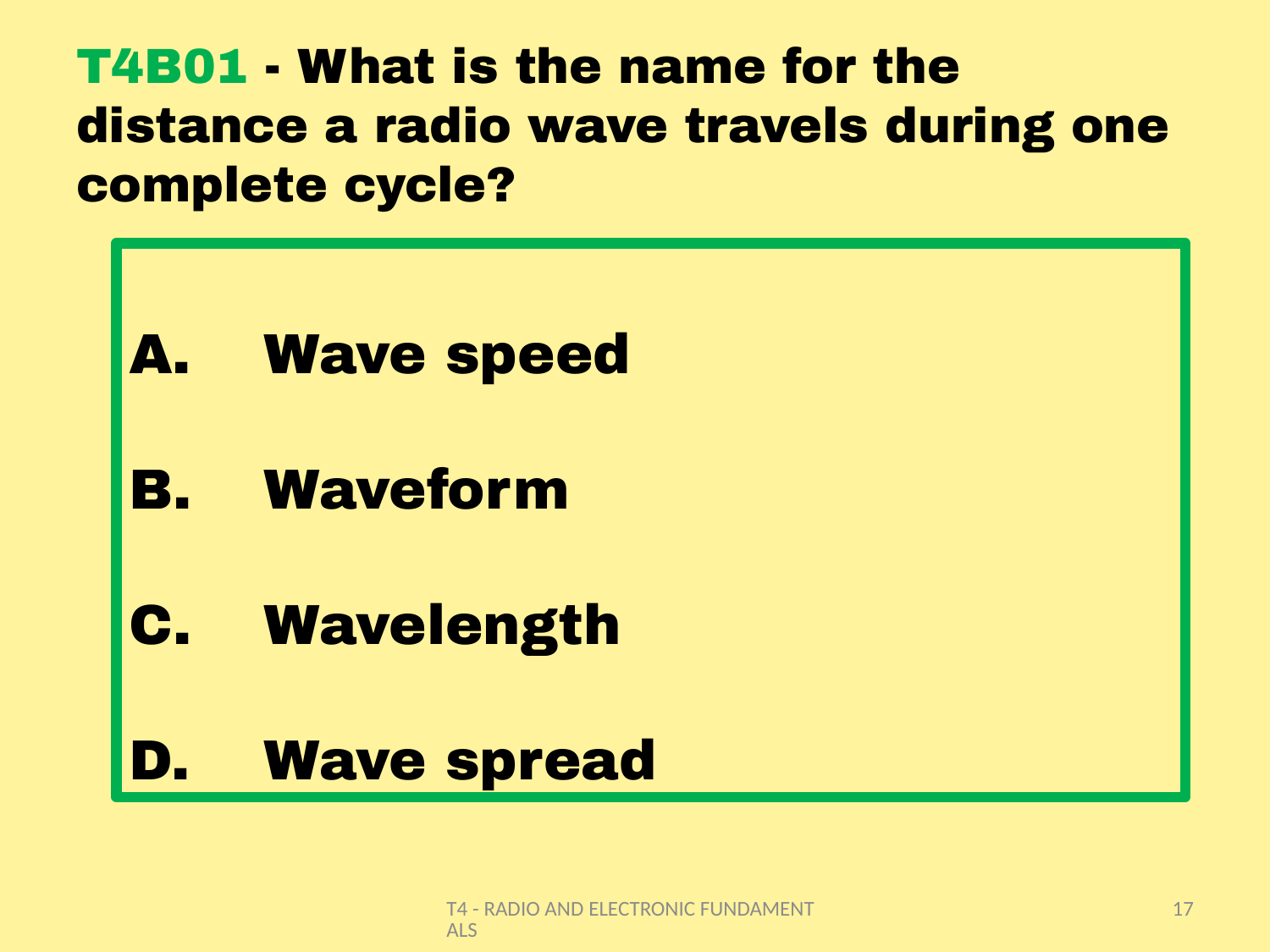

# T4B01 - What is the name for the distance a radio wave travels during one complete cycle?
Wave speed
Waveform
Wavelength
Wave spread
T4 - RADIO AND ELECTRONIC FUNDAMENTALS
17